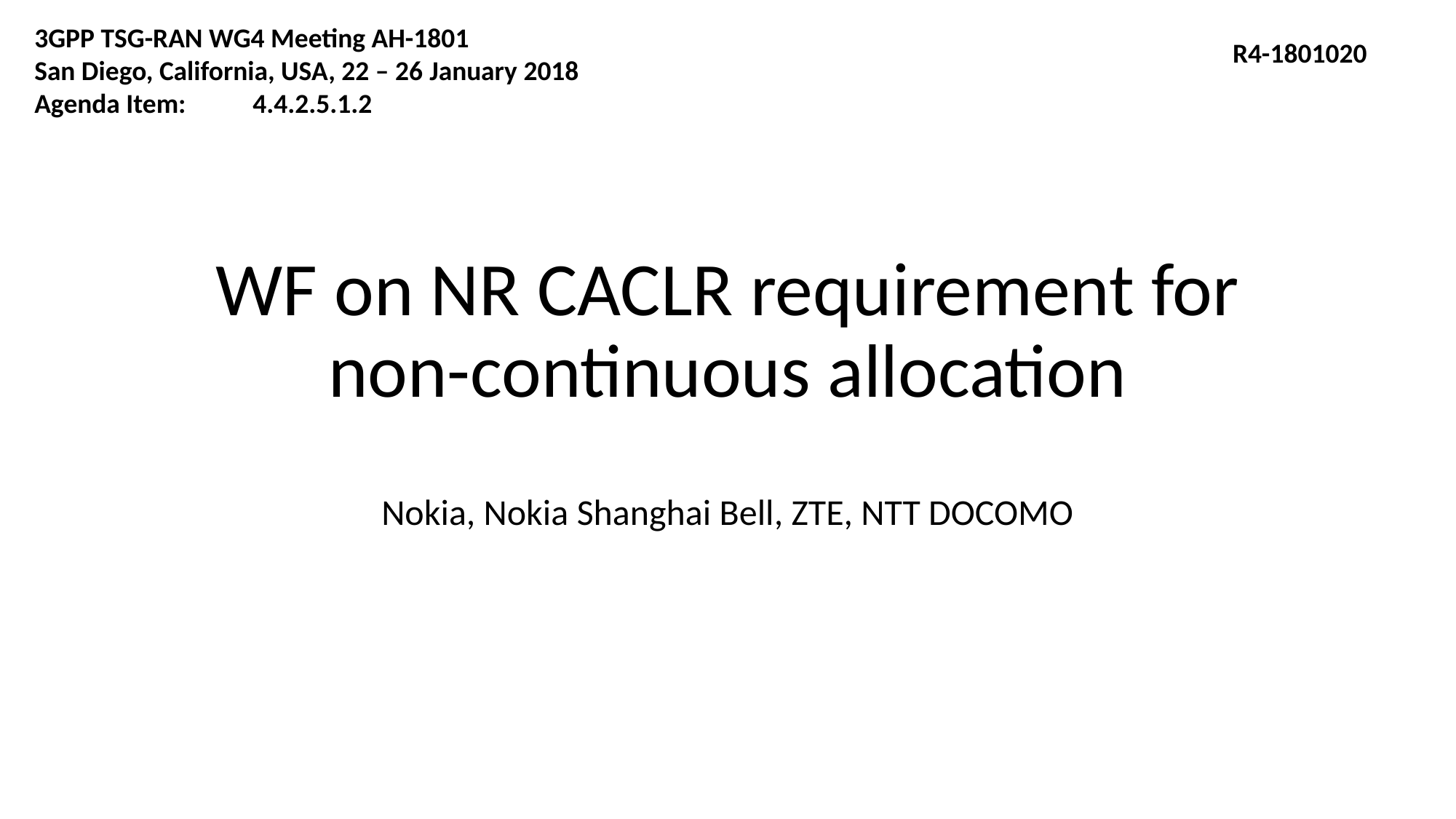

3GPP TSG-RAN WG4 Meeting AH-1801
San Diego, California, USA, 22 – 26 January 2018
Agenda Item:	4.4.2.5.1.2
R4-1801020
# WF on NR CACLR requirement for non-continuous allocation
Nokia, Nokia Shanghai Bell, ZTE, NTT DOCOMO